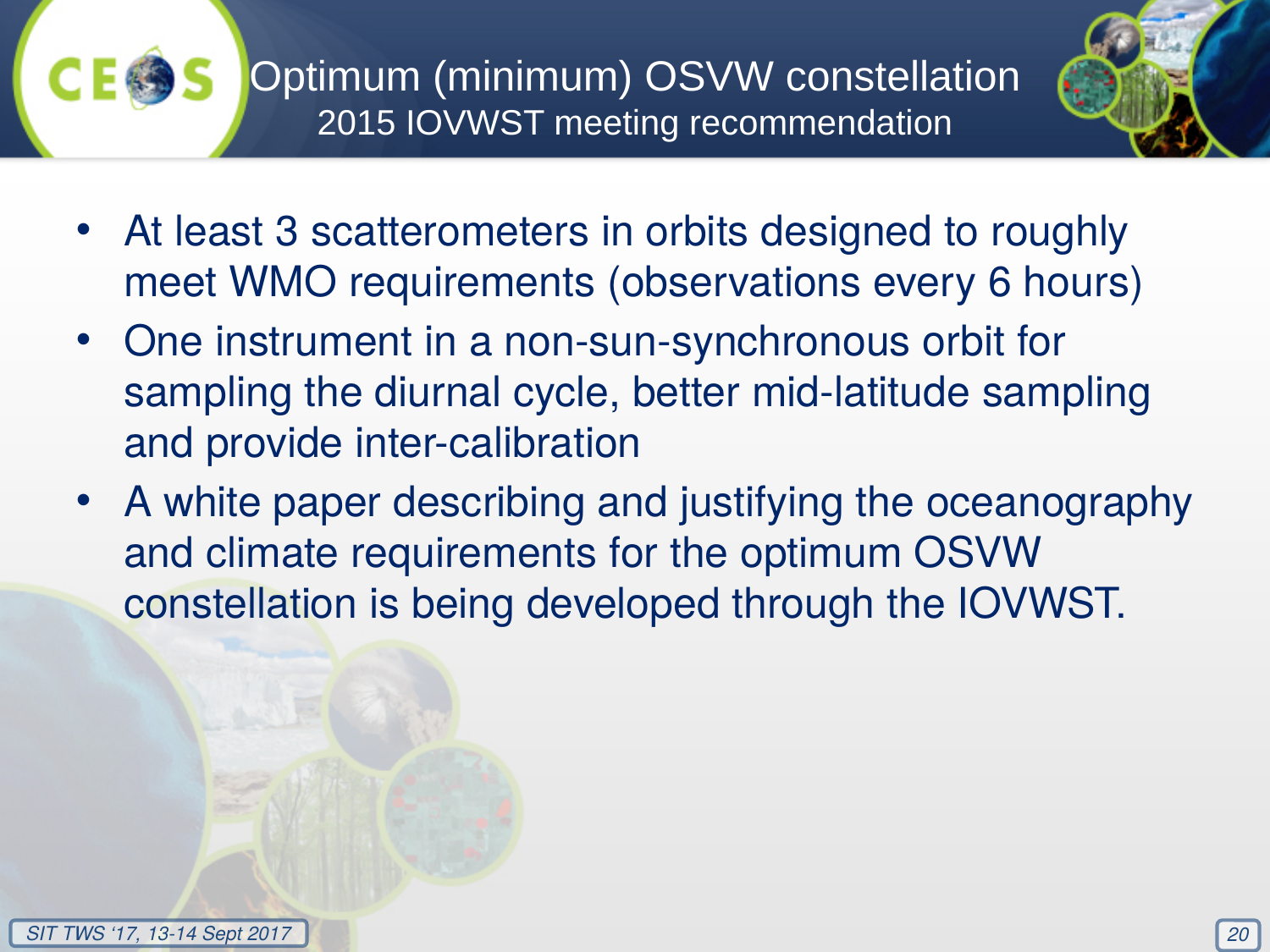

# Optimum (minimum) OSVW constellation 2015 IOVWST meeting recommendation
At least 3 scatterometers in orbits designed to roughly meet WMO requirements (observations every 6 hours)
One instrument in a non-sun-synchronous orbit for sampling the diurnal cycle, better mid-latitude sampling and provide inter-calibration
A white paper describing and justifying the oceanography and climate requirements for the optimum OSVW constellation is being developed through the IOVWST.
20